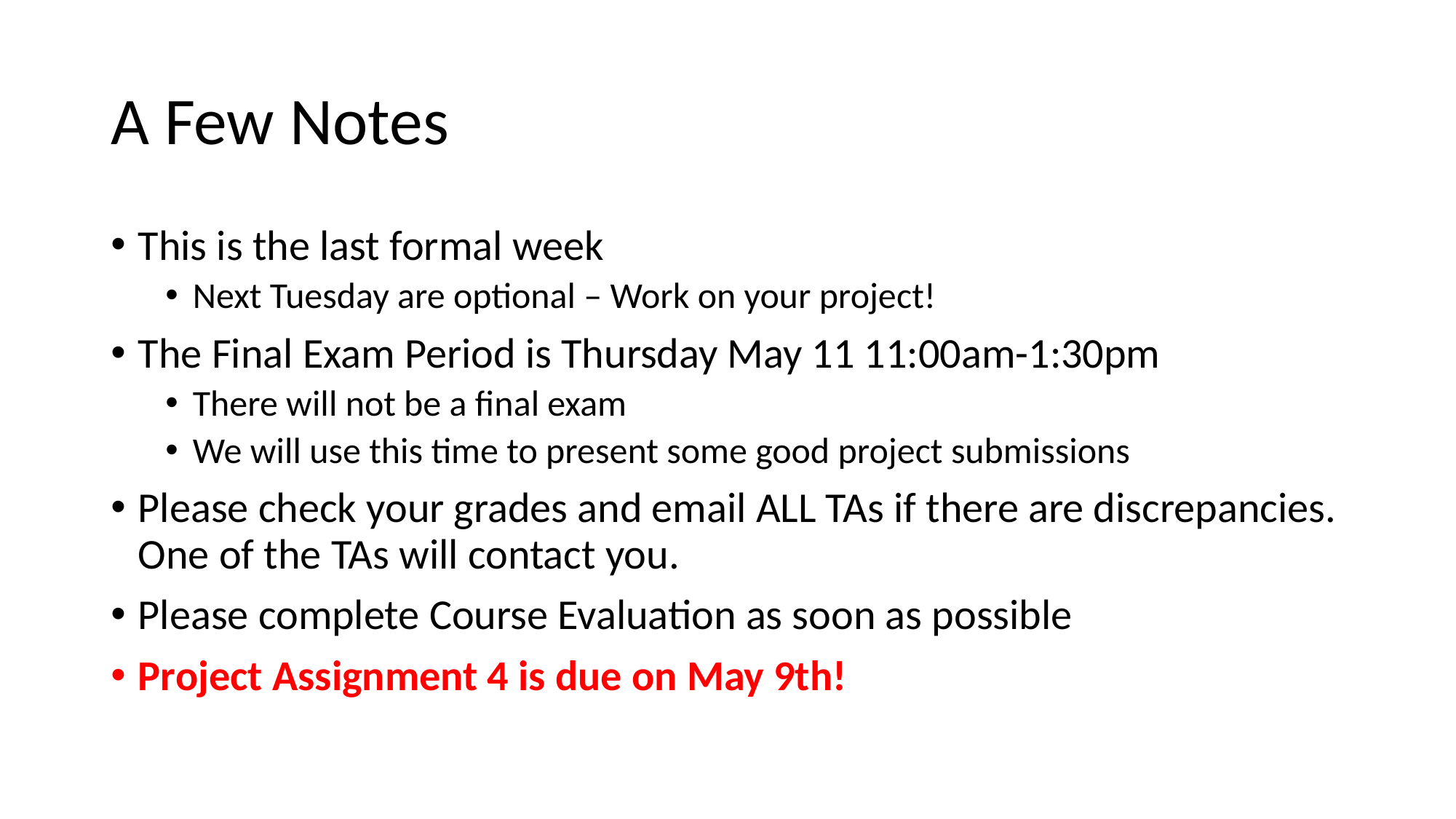

# A Few Notes
This is the last formal week
Next Tuesday are optional – Work on your project!
The Final Exam Period is Thursday May 11 11:00am-1:30pm
There will not be a final exam
We will use this time to present some good project submissions
Please check your grades and email ALL TAs if there are discrepancies. One of the TAs will contact you.
Please complete Course Evaluation as soon as possible
Project Assignment 4 is due on May 9th!